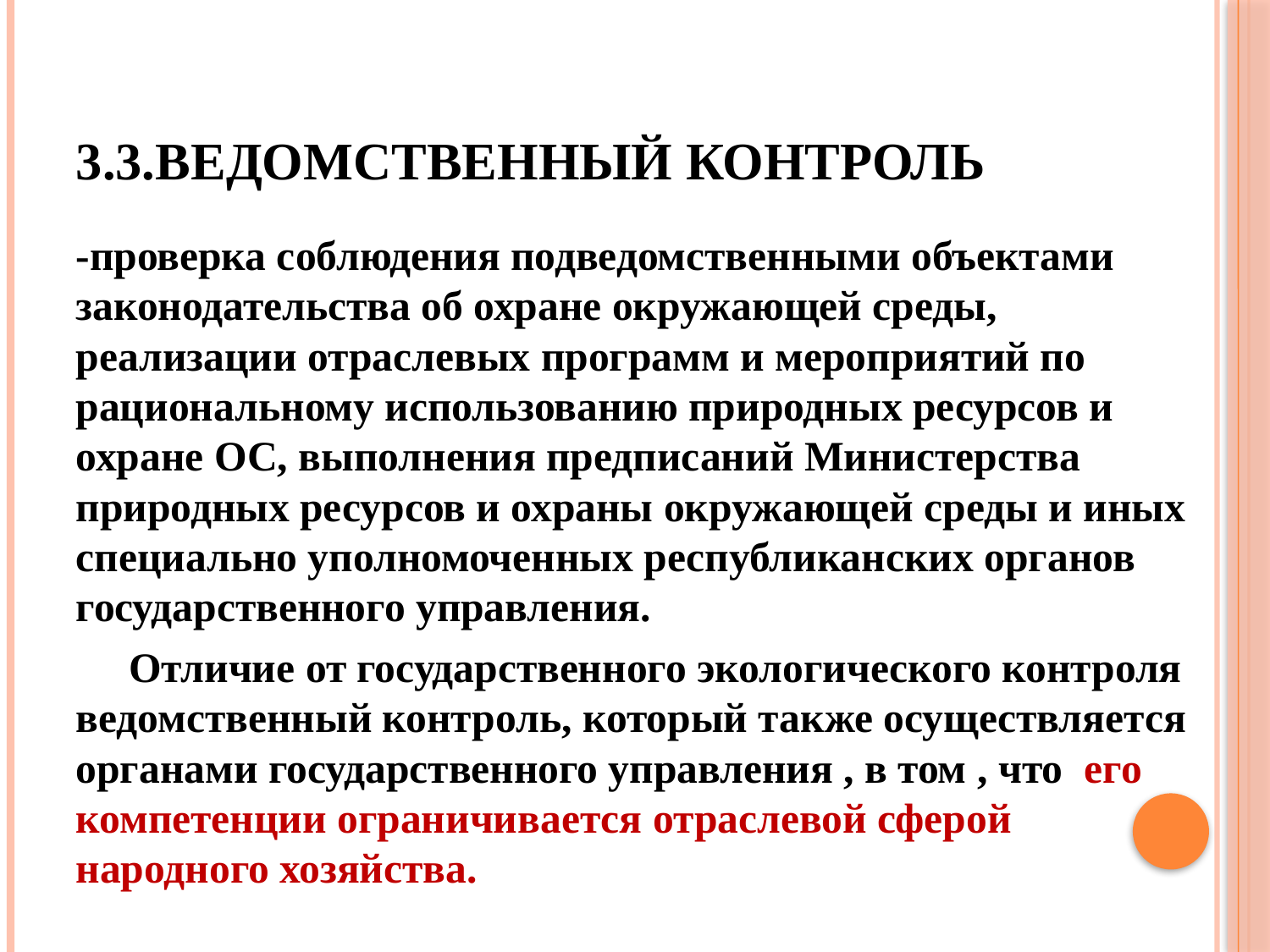

# 3.3.Ведомственный контроль
-проверка соблюдения подведомственными объектами законодательства об охране окружающей среды, реализации отраслевых программ и мероприятий по рациональному использованию природных ресурсов и охране ОС, выполнения предписаний Министерства природных ресурсов и охраны окружающей среды и иных специально уполномоченных республиканских органов государственного управления.
     Отличие от государственного экологического контроля ведомственный контроль, который также осуществляется органами государственного управления , в том , что  его компетенции ограничивается отраслевой сферой народного хозяйства.